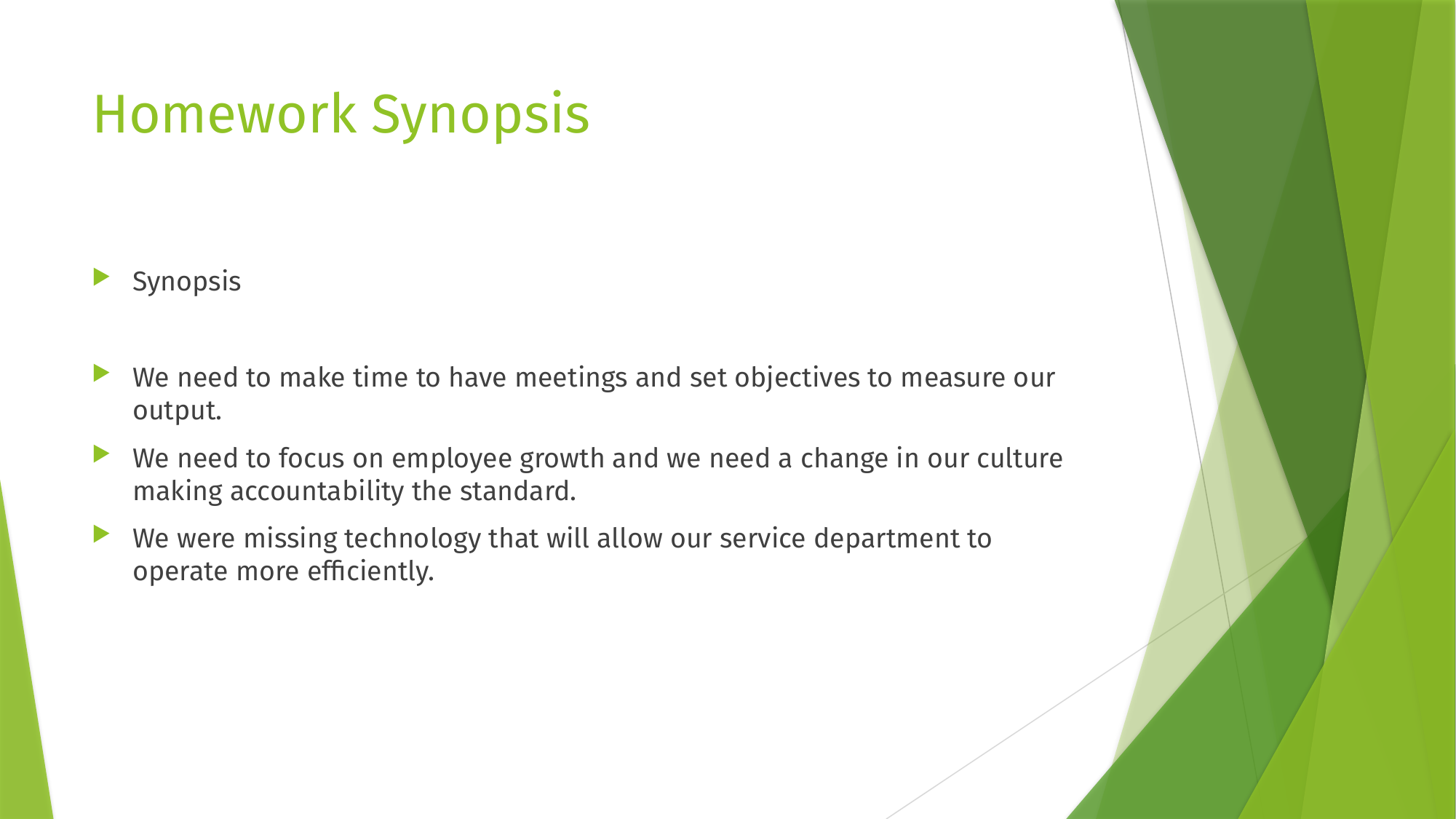

# Homework Synopsis
Synopsis

We need to make time to have meetings and set objectives to measure our output.
We need to focus on employee growth and we need a change in our culture making accountability the standard.
We were missing technology that will allow our service department to operate more efficiently.